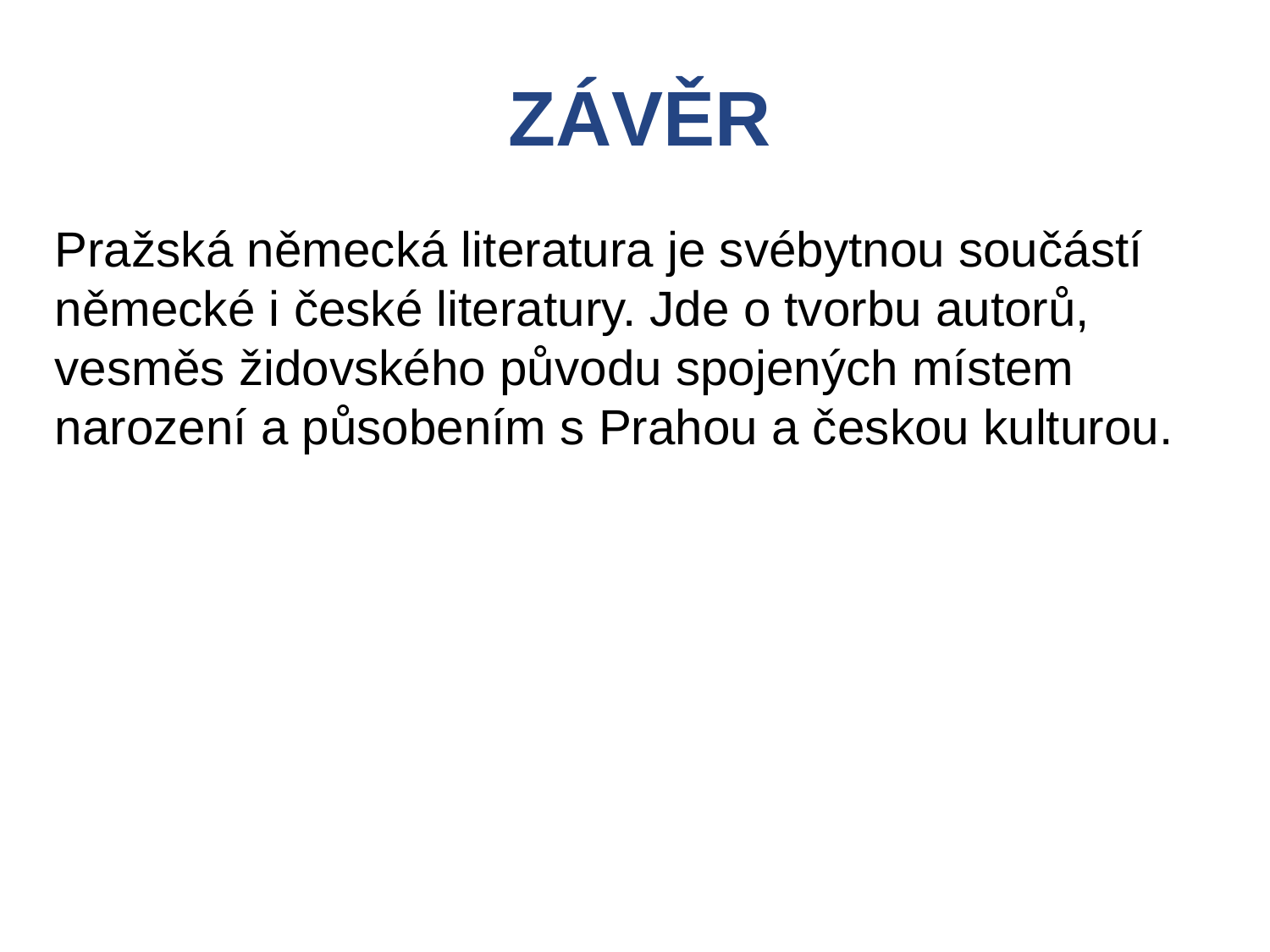

ZÁVĚR
Pražská německá literatura je svébytnou součástí německé i české literatury. Jde o tvorbu autorů, vesměs židovského původu spojených místem narození a působením s Prahou a českou kulturou.